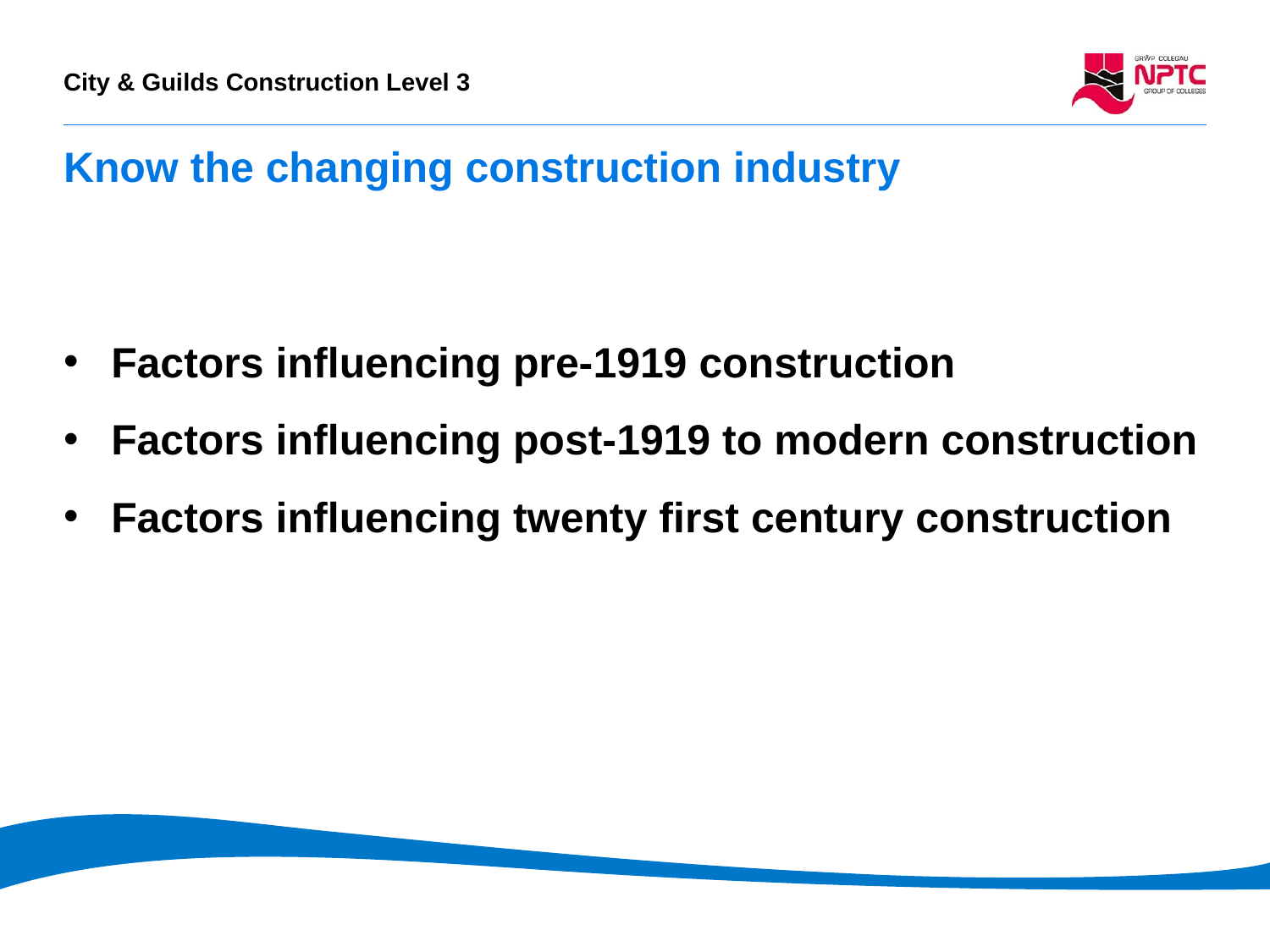

# Know the changing construction industry

Factors influencing pre-1919 construction
Factors influencing post-1919 to modern construction
Factors influencing twenty first century construction